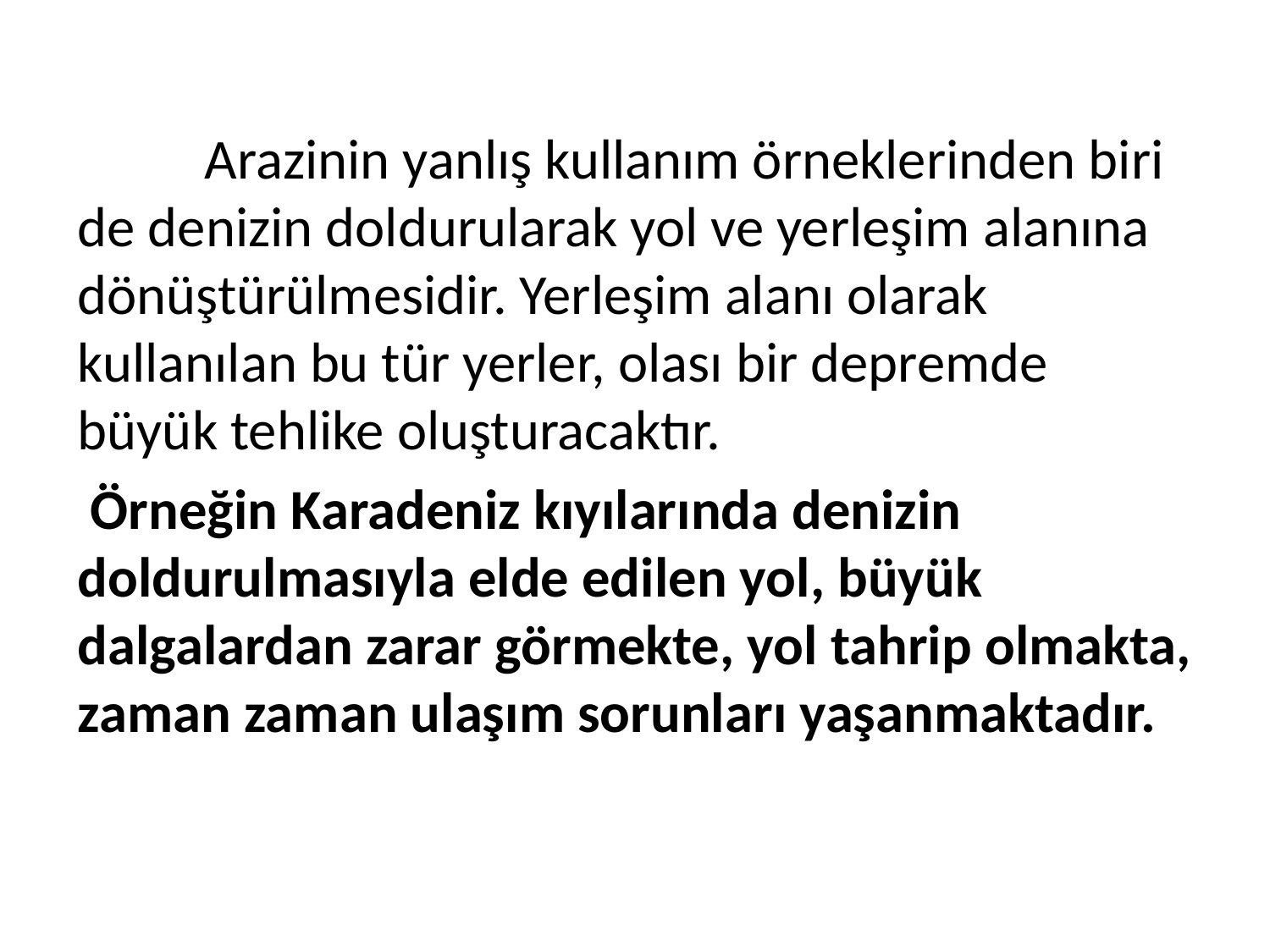

Arazinin yanlış kullanım örneklerinden biri de denizin doldurularak yol ve yerleşim alanına dönüştürülmesidir. Yerleşim alanı olarak kullanılan bu tür yerler, olası bir depremde büyük tehlike oluşturacaktır.
 Örneğin Karadeniz kıyılarında denizin doldurulmasıyla elde edilen yol, büyük dalgalardan zarar görmekte, yol tahrip olmakta, zaman zaman ulaşım sorunları yaşanmaktadır.